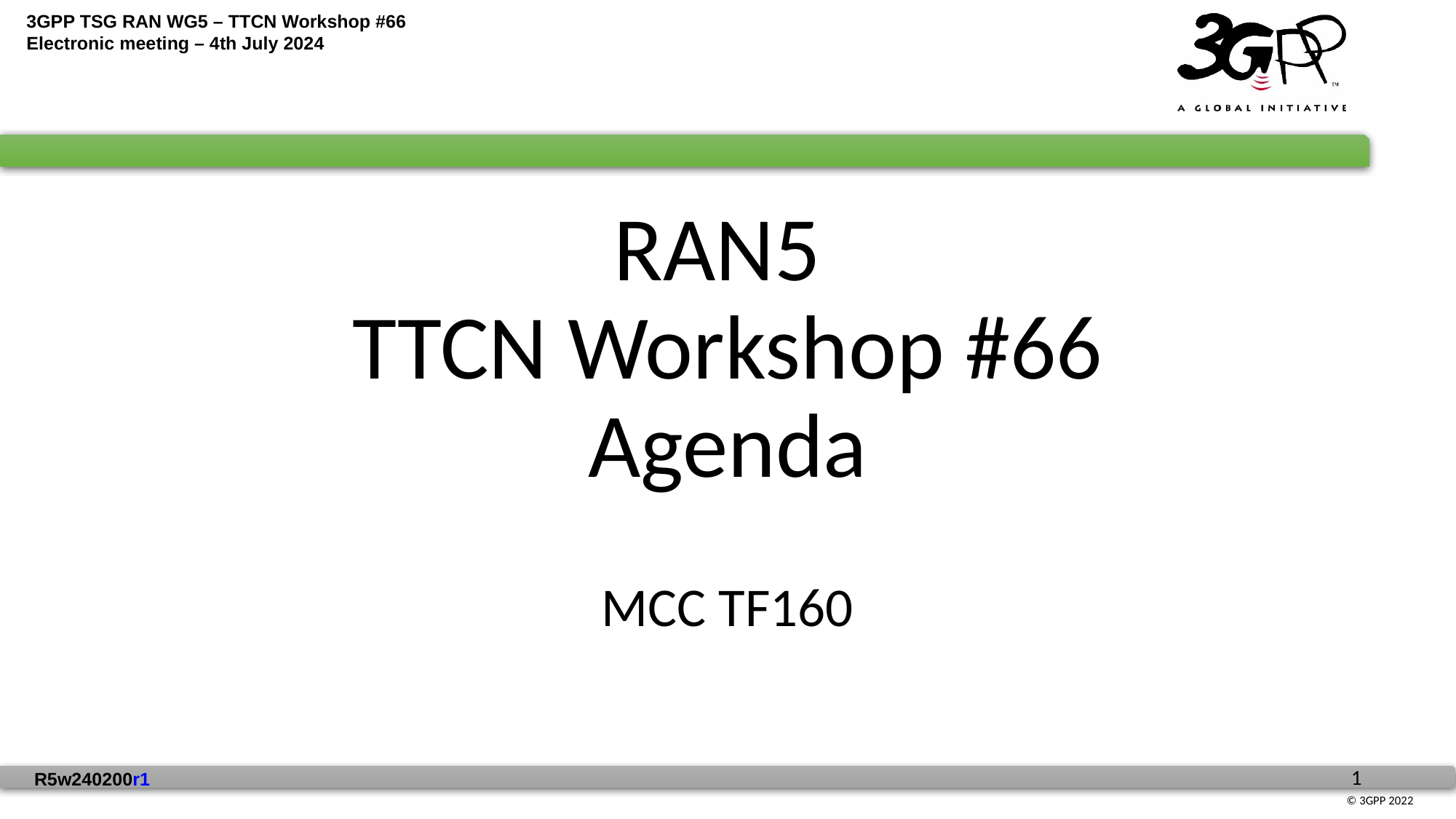

# RAN5 TTCN Workshop #66 Agenda
MCC TF160